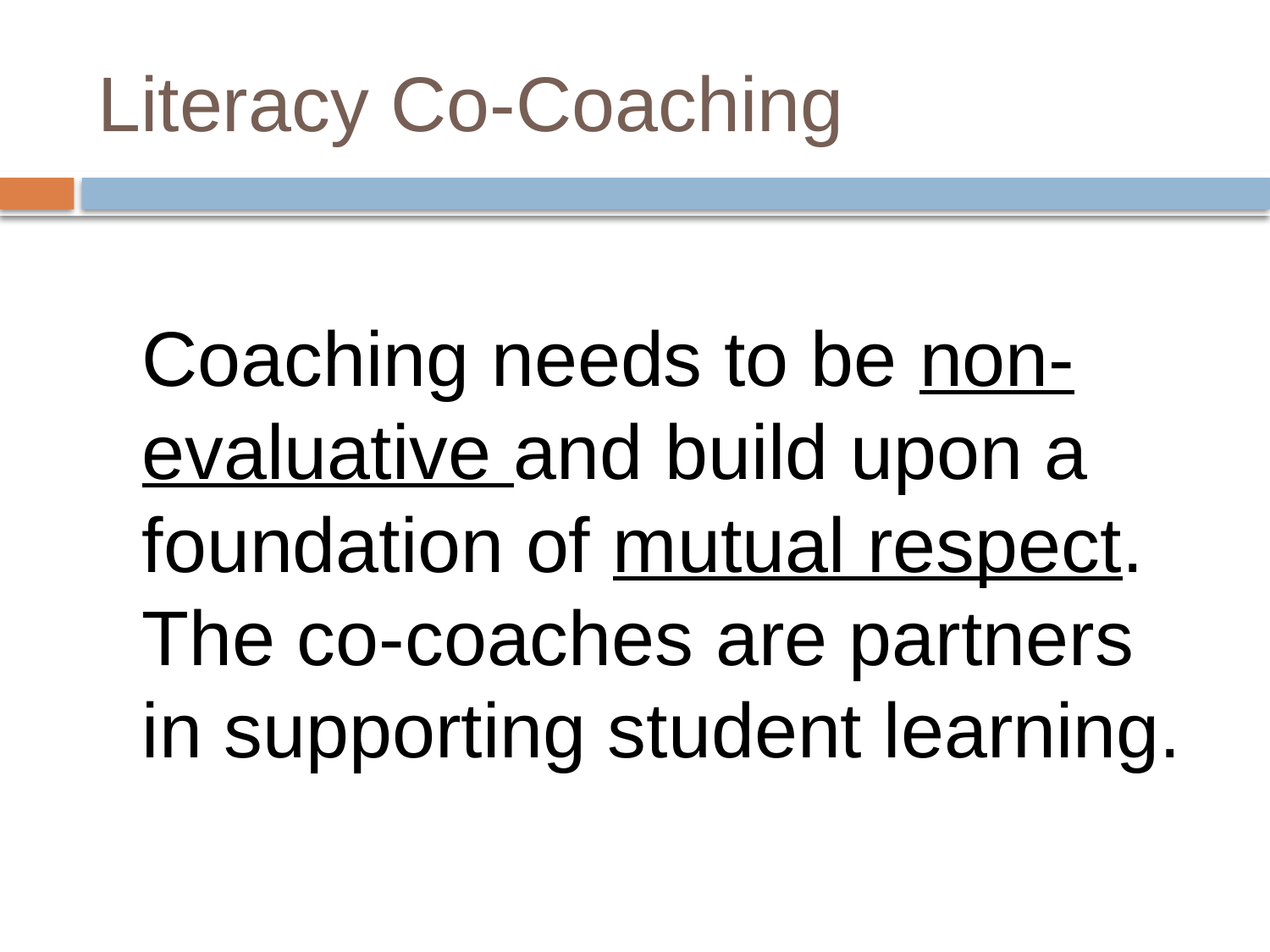

# Literacy Co-Coaching

	Coaching needs to be non-evaluative and build upon a foundation of mutual respect. The co-coaches are partners in supporting student learning.